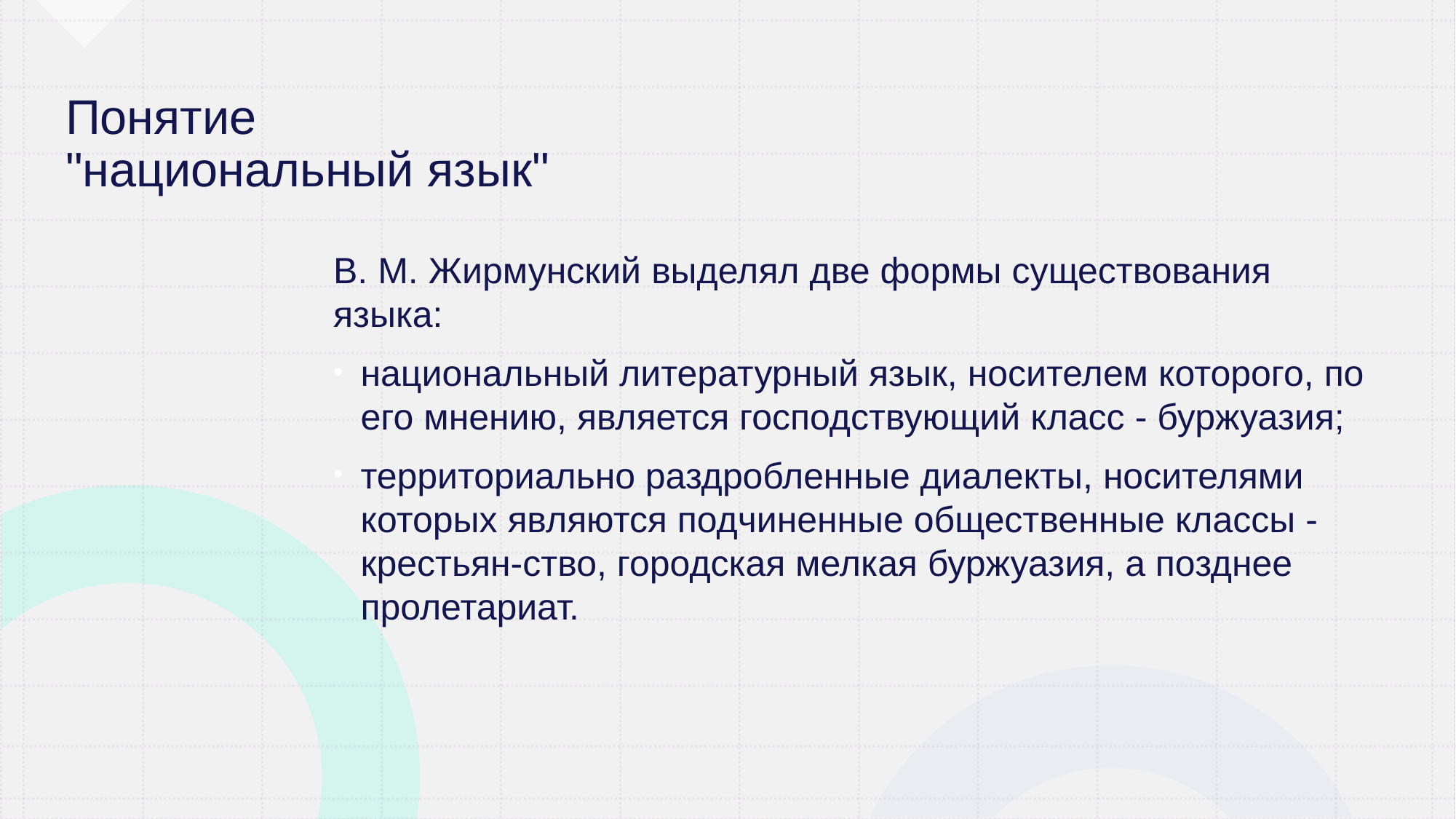

# Понятие "национальный язык"
В. М. Жирмунский выделял две формы существования языка:
национальный литературный язык, носителем которого, по его мнению, является господствующий класс - буржуазия;
территориально раздробленные диалекты, носителями которых являются подчиненные общественные классы - крестьян-ство, городская мелкая буржуазия, а позднее пролетариат.